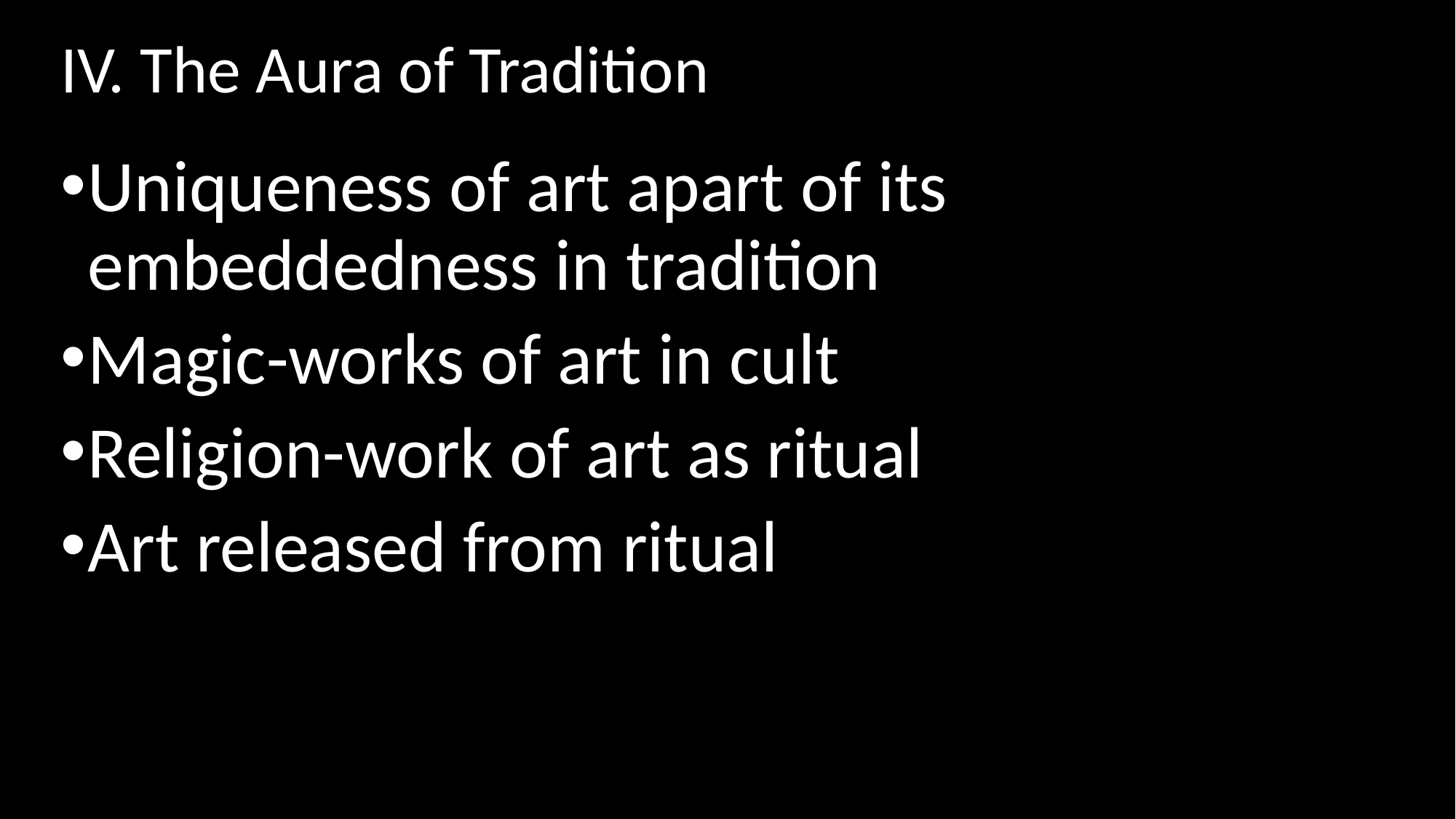

# IV. The Aura of Tradition
Uniqueness of art apart of its embeddedness in tradition
Magic-works of art in cult
Religion-work of art as ritual
Art released from ritual